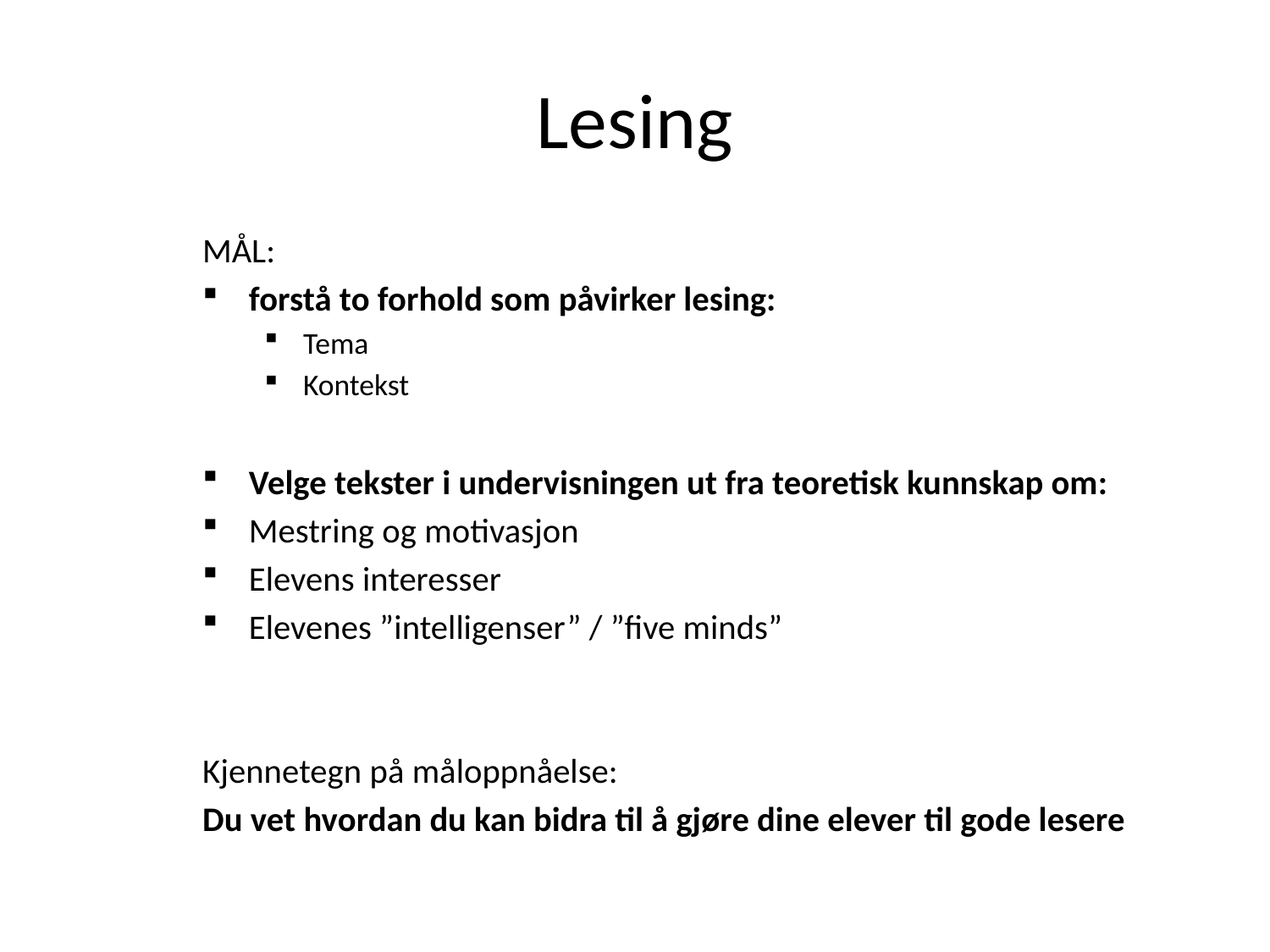

# Lesing
MÅL:
forstå to forhold som påvirker lesing:
Tema
Kontekst

Velge tekster i undervisningen ut fra teoretisk kunnskap om:
Mestring og motivasjon
Elevens interesser
Elevenes ”intelligenser” / ”five minds”

Kjennetegn på måloppnåelse:
Du vet hvordan du kan bidra til å gjøre dine elever til gode lesere